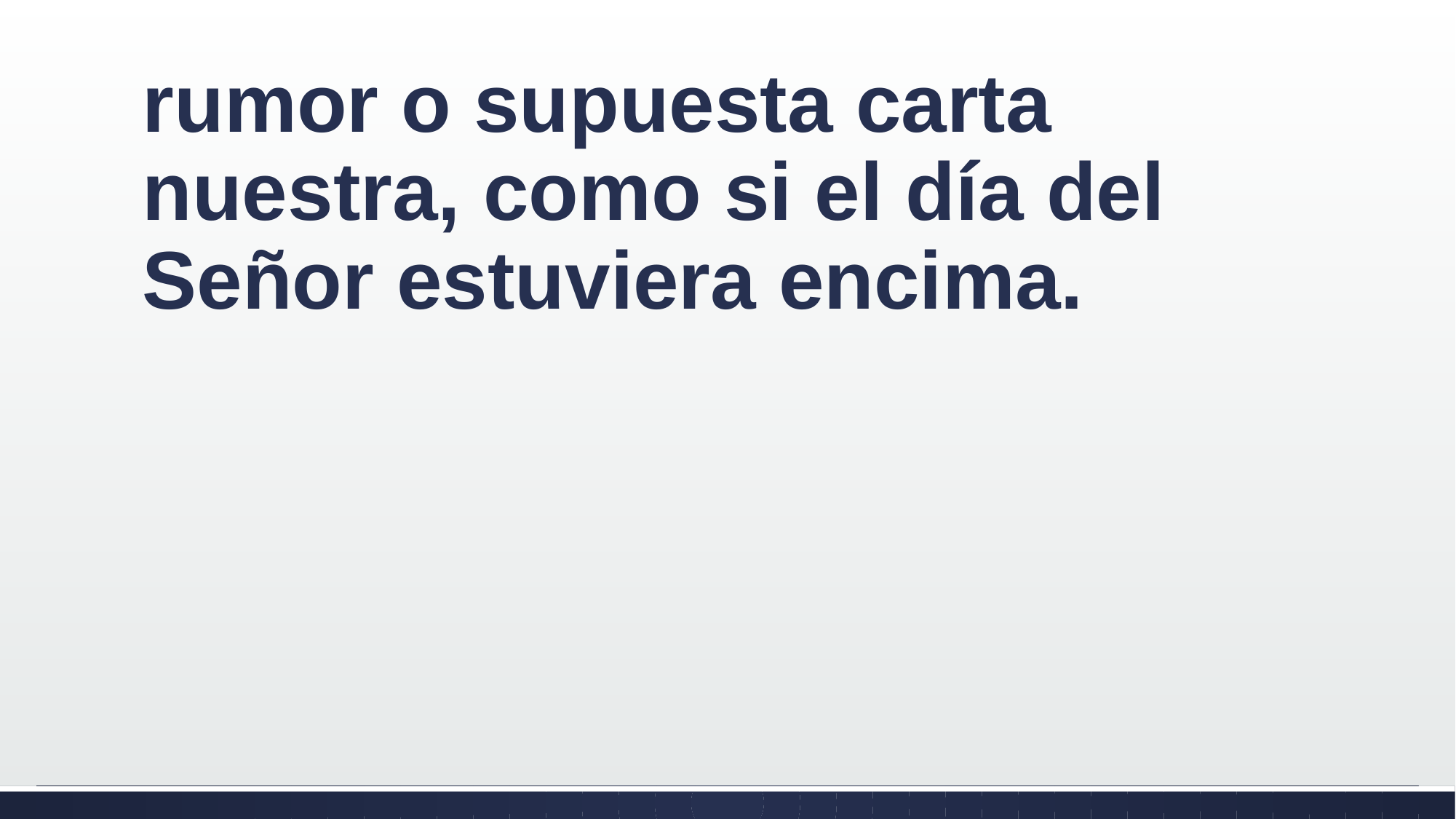

rumor o supuesta carta nuestra, como si el día del Señor estuviera encima.
#